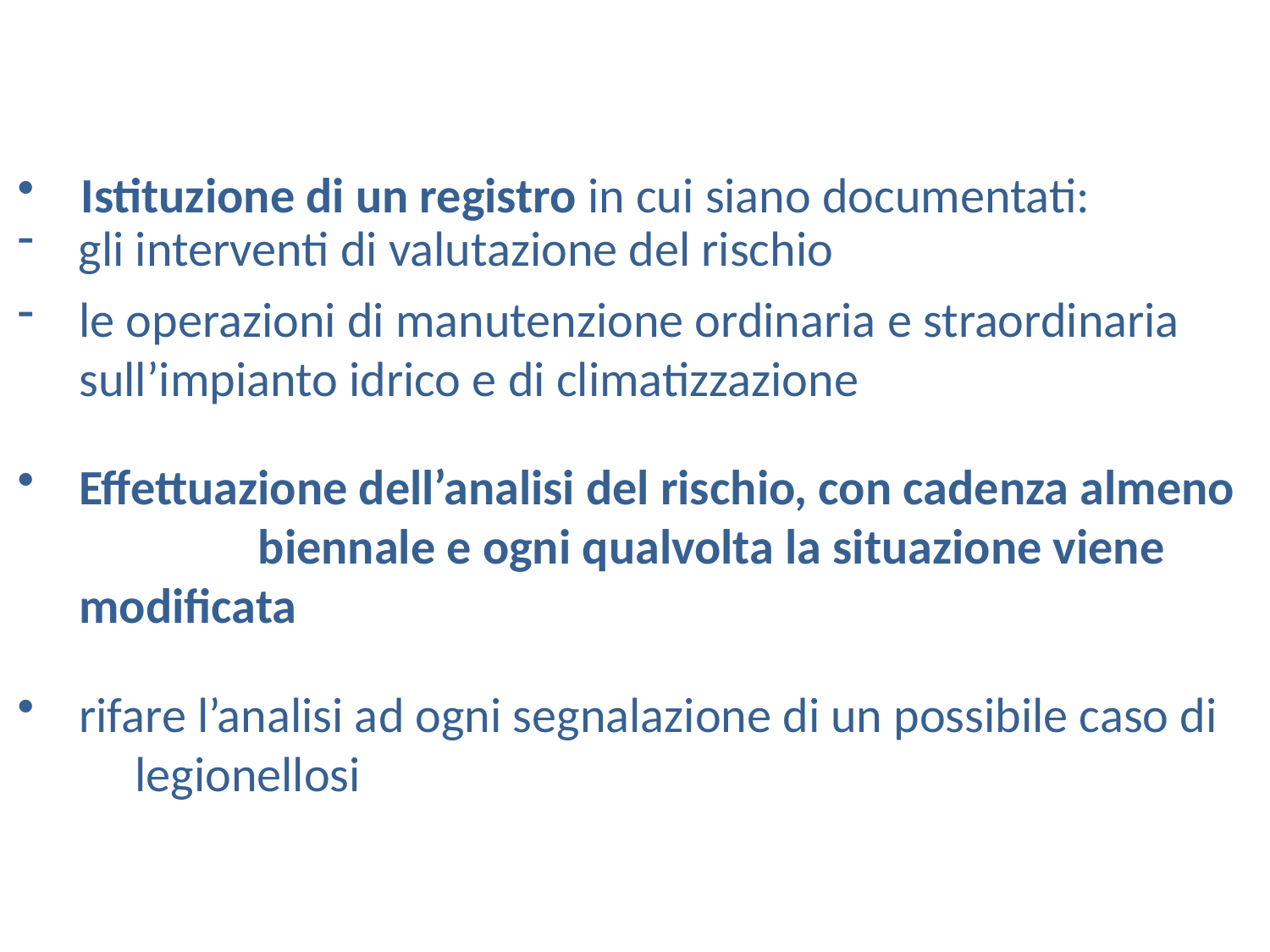

Istituzione di un registro in cui siano documentati:
    gli interventi di valutazione del rischio
le operazioni di manutenzione ordinaria e straordinaria sull’impianto idrico e di climatizzazione
Effettuazione dell’analisi del rischio, con cadenza almeno                   biennale e ogni qualvolta la situazione viene modificata
rifare l’analisi ad ogni segnalazione di un possibile caso di         legionellosi